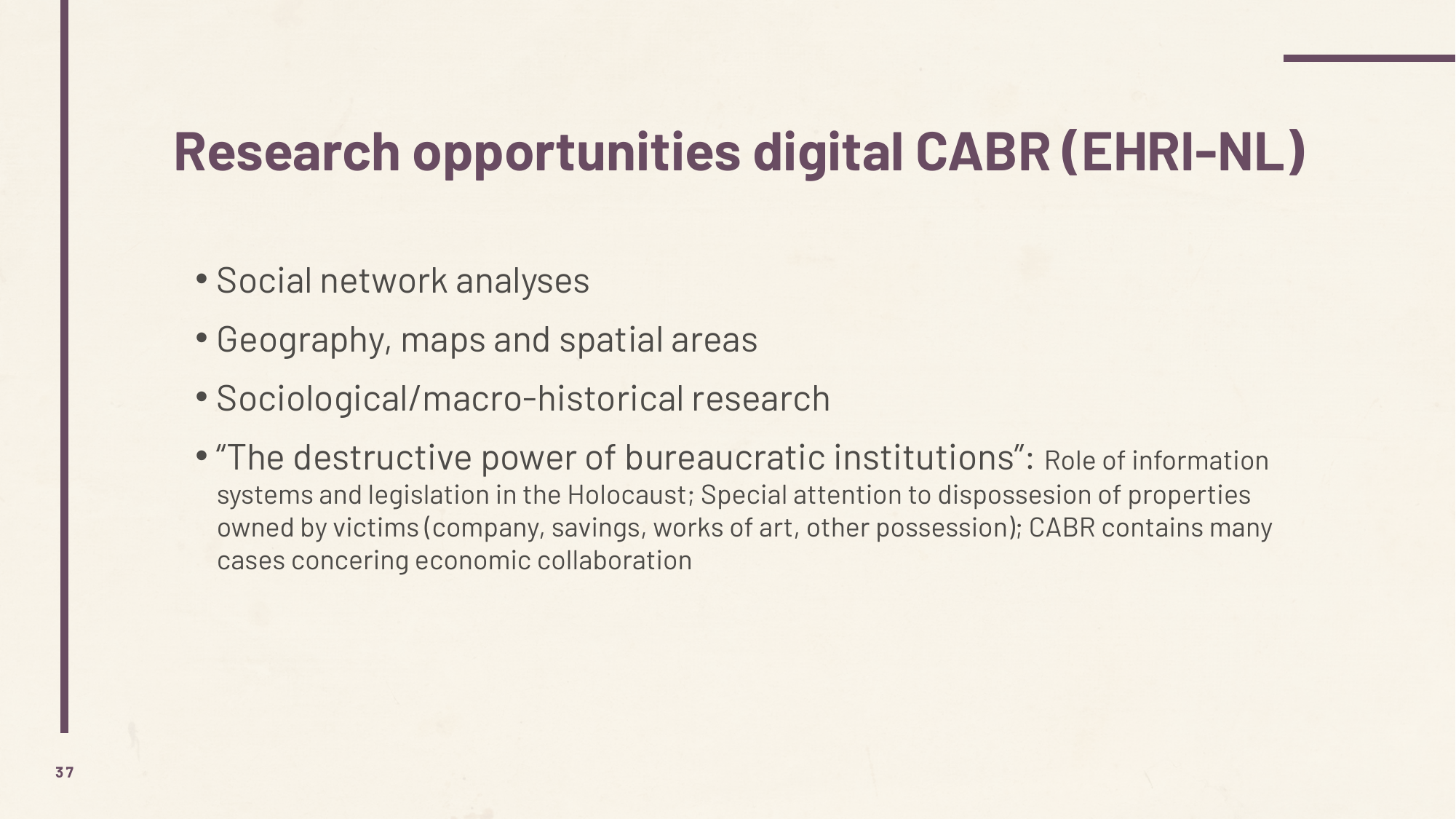

# Research opportunities digital CABR (EHRI-NL)
Social network analyses
Geography, maps and spatial areas
Sociological/macro-historical research
“The destructive power of bureaucratic institutions”: Role of information systems and legislation in the Holocaust; Special attention to dispossesion of properties owned by victims (company, savings, works of art, other possession); CABR contains many cases concering economic collaboration

37